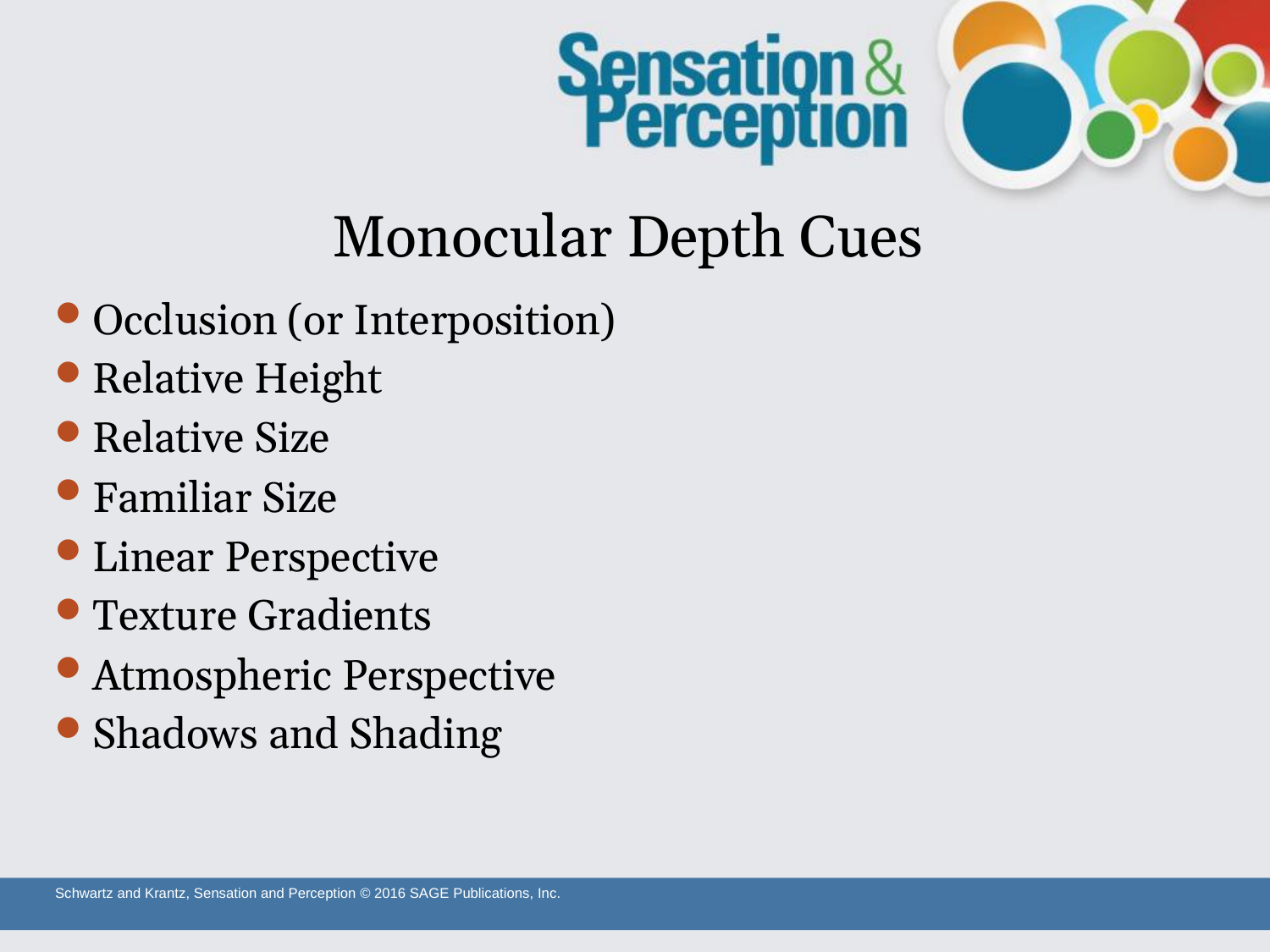

# Monocular Depth Cues
Occlusion (or Interposition)
Relative Height
Relative Size
Familiar Size
Linear Perspective
Texture Gradients
Atmospheric Perspective
Shadows and Shading
Schwartz and Krantz, Sensation and Perception © 2016 SAGE Publications, Inc.